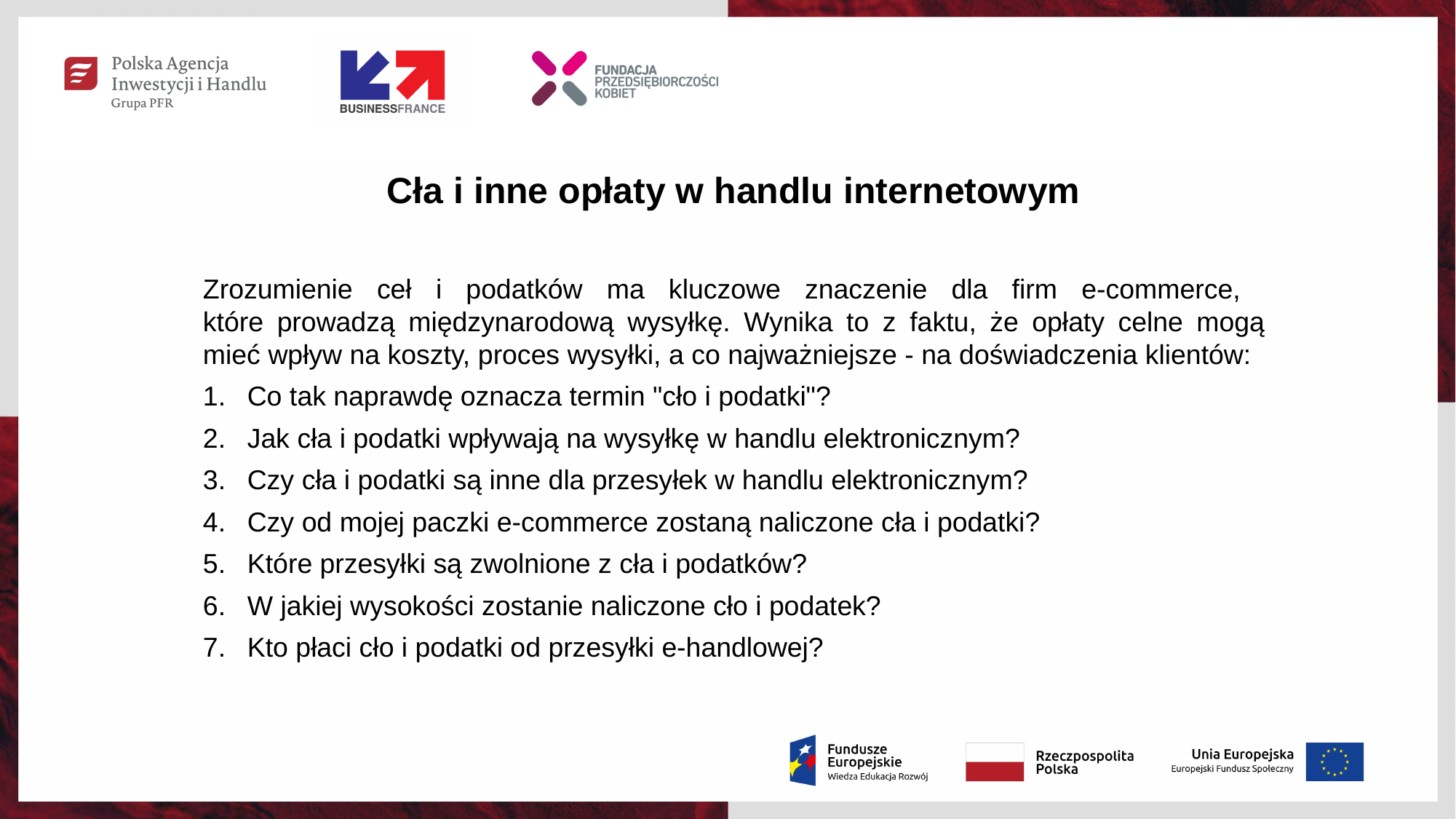

Cła i inne opłaty w handlu internetowym
Zrozumienie ceł i podatków ma kluczowe znaczenie dla firm e-commerce,
które prowadzą międzynarodową wysyłkę. Wynika to z faktu, że opłaty celne mogą mieć wpływ na koszty, proces wysyłki, a co najważniejsze - na doświadczenia klientów:
Co tak naprawdę oznacza termin "cło i podatki"?
Jak cła i podatki wpływają na wysyłkę w handlu elektronicznym?
Czy cła i podatki są inne dla przesyłek w handlu elektronicznym?
Czy od mojej paczki e-commerce zostaną naliczone cła i podatki?
Które przesyłki są zwolnione z cła i podatków?
W jakiej wysokości zostanie naliczone cło i podatek?
Kto płaci cło i podatki od przesyłki e-handlowej?